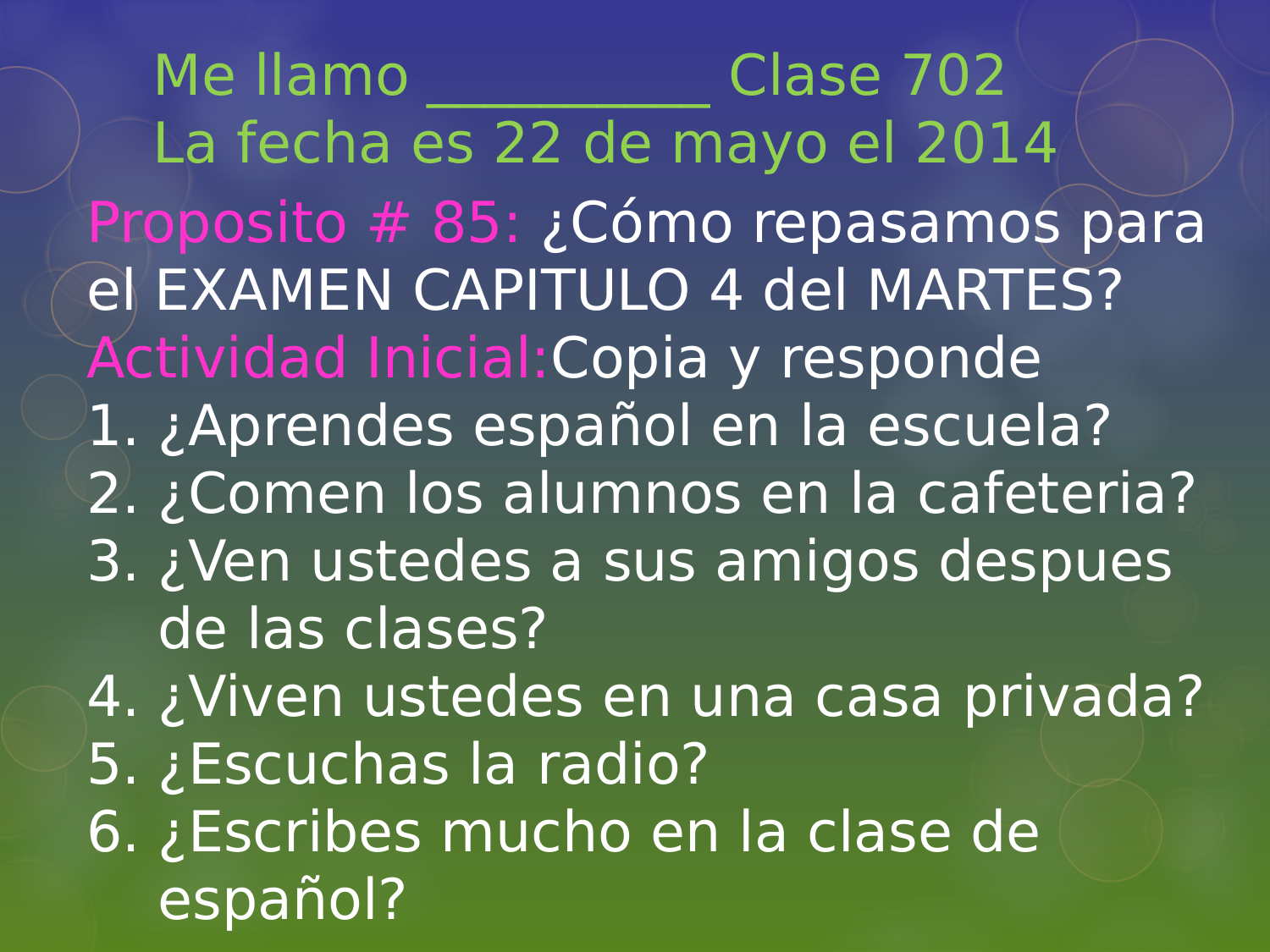

# Me llamo __________ Clase 702 La fecha es 22 de mayo el 2014
Proposito # 85: ¿Cómo repasamos para el EXAMEN CAPITULO 4 del MARTES?
Actividad Inicial:Copia y responde
¿Aprendes español en la escuela?
¿Comen los alumnos en la cafeteria?
¿Ven ustedes a sus amigos despues de las clases?
¿Viven ustedes en una casa privada?
¿Escuchas la radio?
¿Escribes mucho en la clase de español?